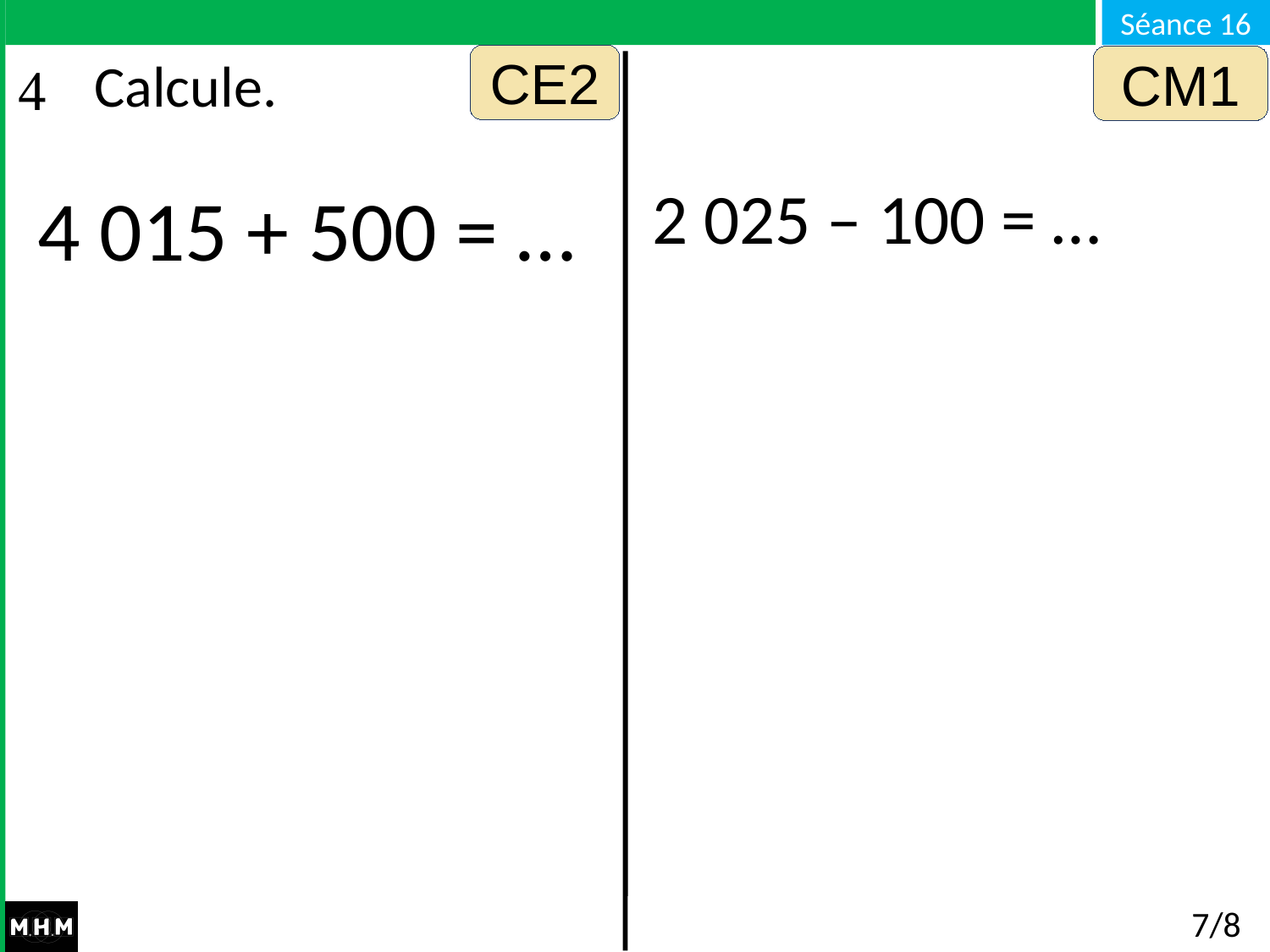

CE2
CM1
# Calcule.

2 025 – 100 = …
4 015 + 500 = …
7/8